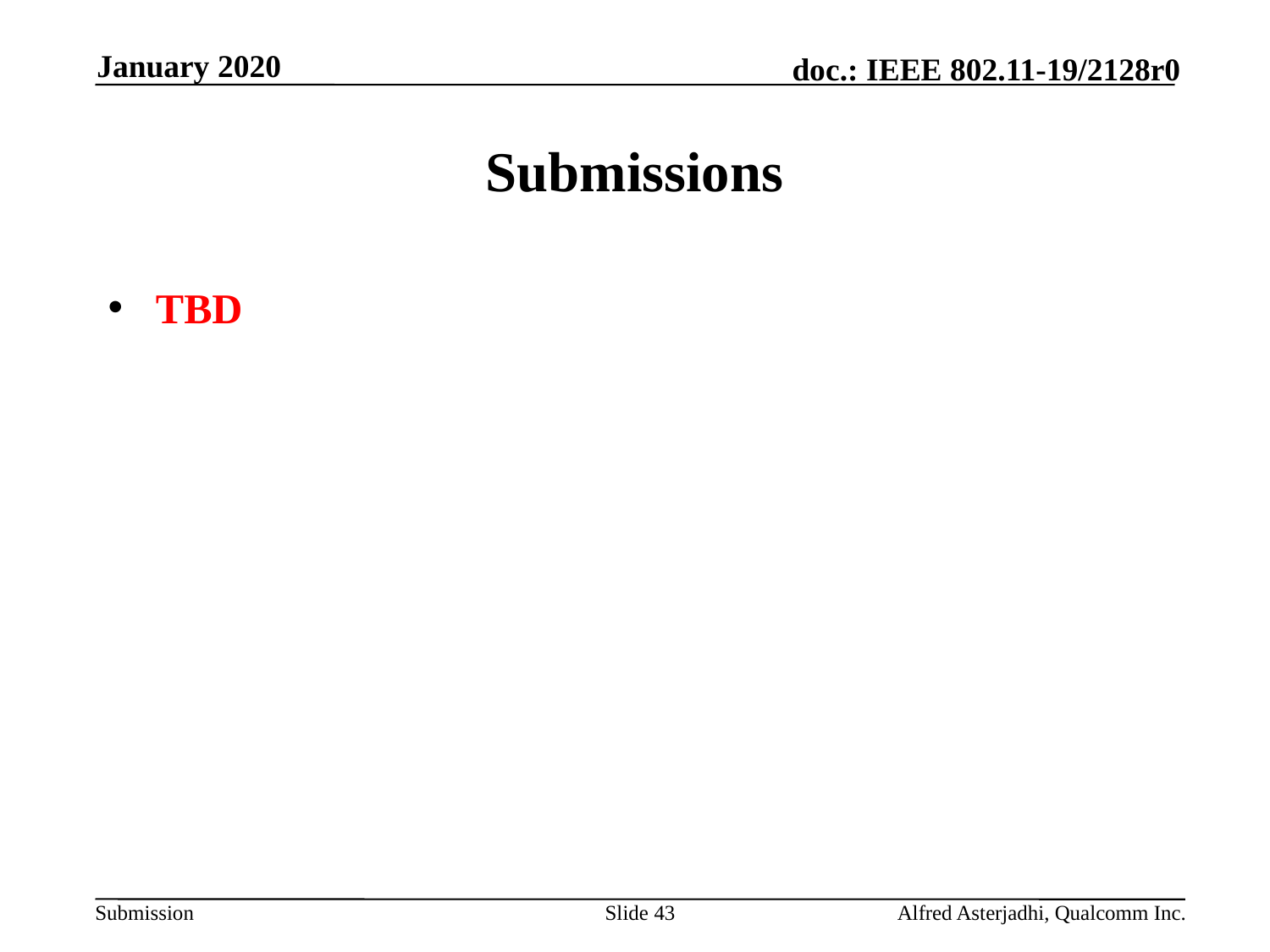

January 2020
# Submissions
TBD
Slide 43
Alfred Asterjadhi, Qualcomm Inc.